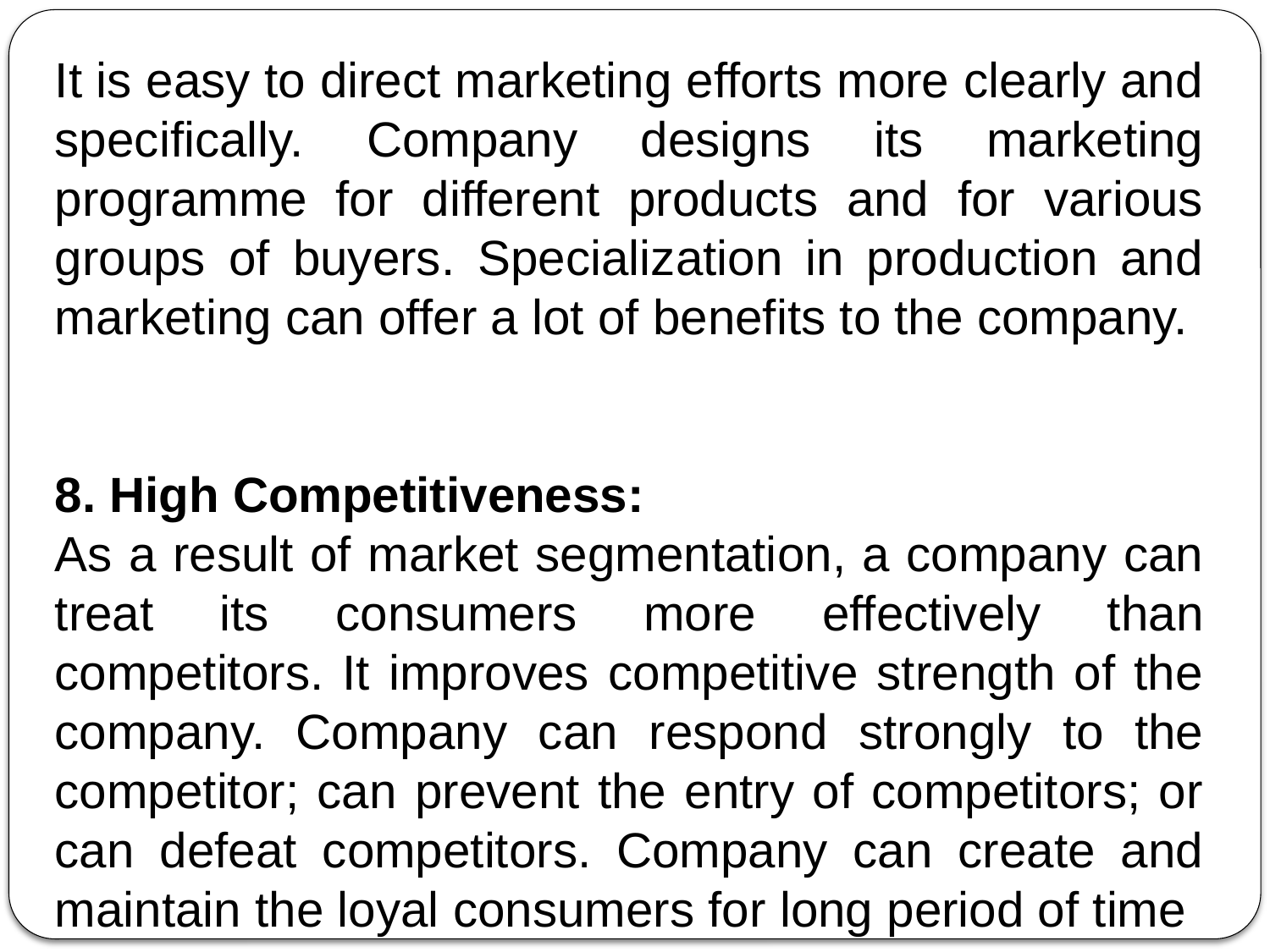

It is easy to direct marketing efforts more clearly and specifically. Company designs its marketing programme for different products and for various groups of buyers. Specialization in production and marketing can offer a lot of benefits to the company.

8. High Competitiveness:
As a result of market segmentation, a company can treat its consumers more effectively than competitors. It improves competitive strength of the company. Company can respond strongly to the competitor; can prevent the entry of competitors; or can defeat competitors. Company can create and maintain the loyal consumers for long period of time